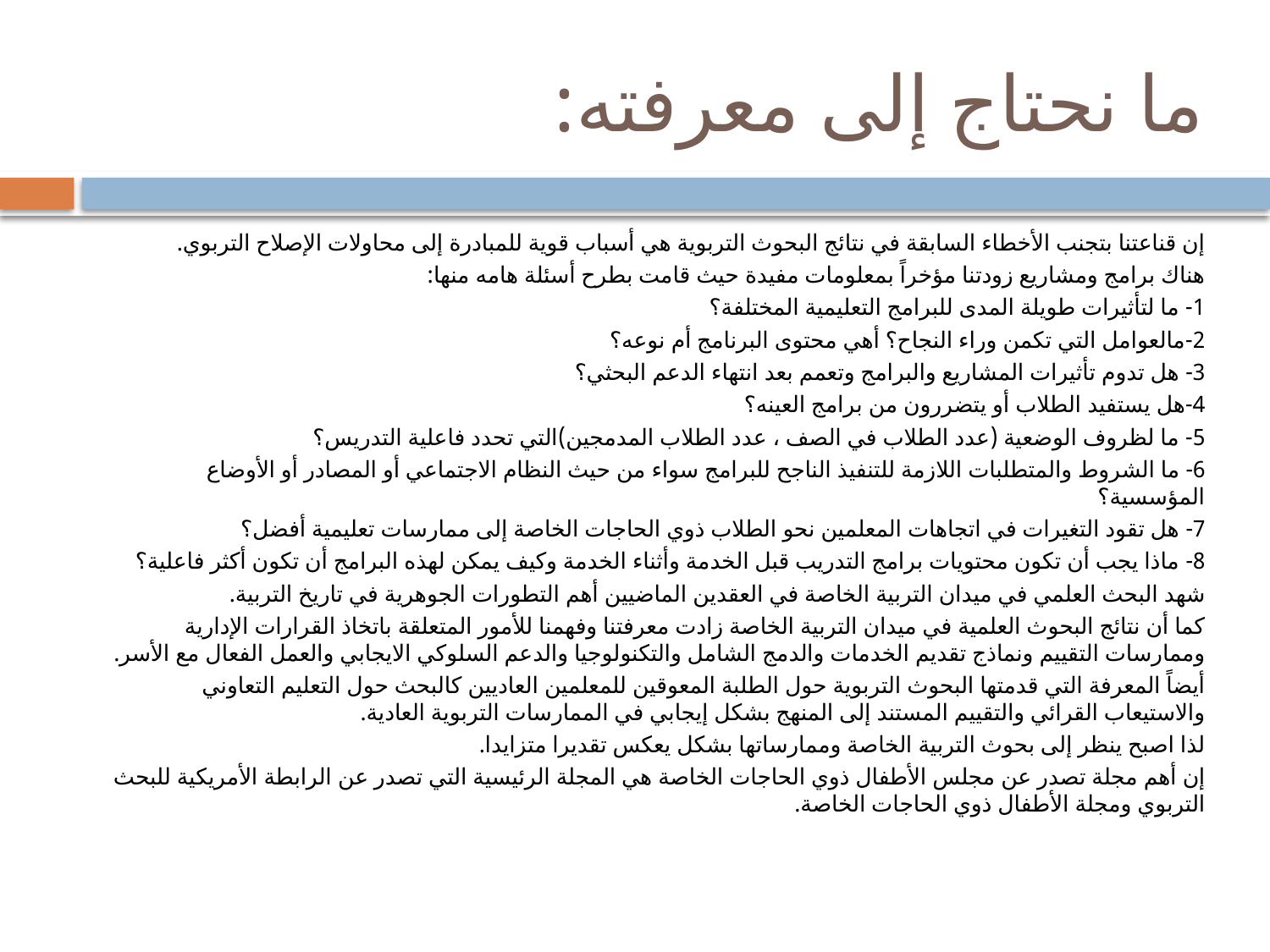

# ما نحتاج إلى معرفته:
إن قناعتنا بتجنب الأخطاء السابقة في نتائج البحوث التربوية هي أسباب قوية للمبادرة إلى محاولات الإصلاح التربوي.
هناك برامج ومشاريع زودتنا مؤخراً بمعلومات مفيدة حيث قامت بطرح أسئلة هامه منها:
1- ما لتأثيرات طويلة المدى للبرامج التعليمية المختلفة؟
2-مالعوامل التي تكمن وراء النجاح؟ أهي محتوى البرنامج أم نوعه؟
3- هل تدوم تأثيرات المشاريع والبرامج وتعمم بعد انتهاء الدعم البحثي؟
4-هل يستفيد الطلاب أو يتضررون من برامج العينه؟
5- ما لظروف الوضعية (عدد الطلاب في الصف ، عدد الطلاب المدمجين)التي تحدد فاعلية التدريس؟
6- ما الشروط والمتطلبات اللازمة للتنفيذ الناجح للبرامج سواء من حيث النظام الاجتماعي أو المصادر أو الأوضاع المؤسسية؟
7- هل تقود التغيرات في اتجاهات المعلمين نحو الطلاب ذوي الحاجات الخاصة إلى ممارسات تعليمية أفضل؟
8- ماذا يجب أن تكون محتويات برامج التدريب قبل الخدمة وأثناء الخدمة وكيف يمكن لهذه البرامج أن تكون أكثر فاعلية؟
شهد البحث العلمي في ميدان التربية الخاصة في العقدين الماضيين أهم التطورات الجوهرية في تاريخ التربية.
كما أن نتائج البحوث العلمية في ميدان التربية الخاصة زادت معرفتنا وفهمنا للأمور المتعلقة باتخاذ القرارات الإدارية وممارسات التقييم ونماذج تقديم الخدمات والدمج الشامل والتكنولوجيا والدعم السلوكي الايجابي والعمل الفعال مع الأسر.
أيضاً المعرفة التي قدمتها البحوث التربوية حول الطلبة المعوقين للمعلمين العاديين كالبحث حول التعليم التعاوني والاستيعاب القرائي والتقييم المستند إلى المنهج بشكل إيجابي في الممارسات التربوية العادية.
لذا اصبح ينظر إلى بحوث التربية الخاصة وممارساتها بشكل يعكس تقديرا متزايدا.
إن أهم مجلة تصدر عن مجلس الأطفال ذوي الحاجات الخاصة هي المجلة الرئيسية التي تصدر عن الرابطة الأمريكية للبحث التربوي ومجلة الأطفال ذوي الحاجات الخاصة.